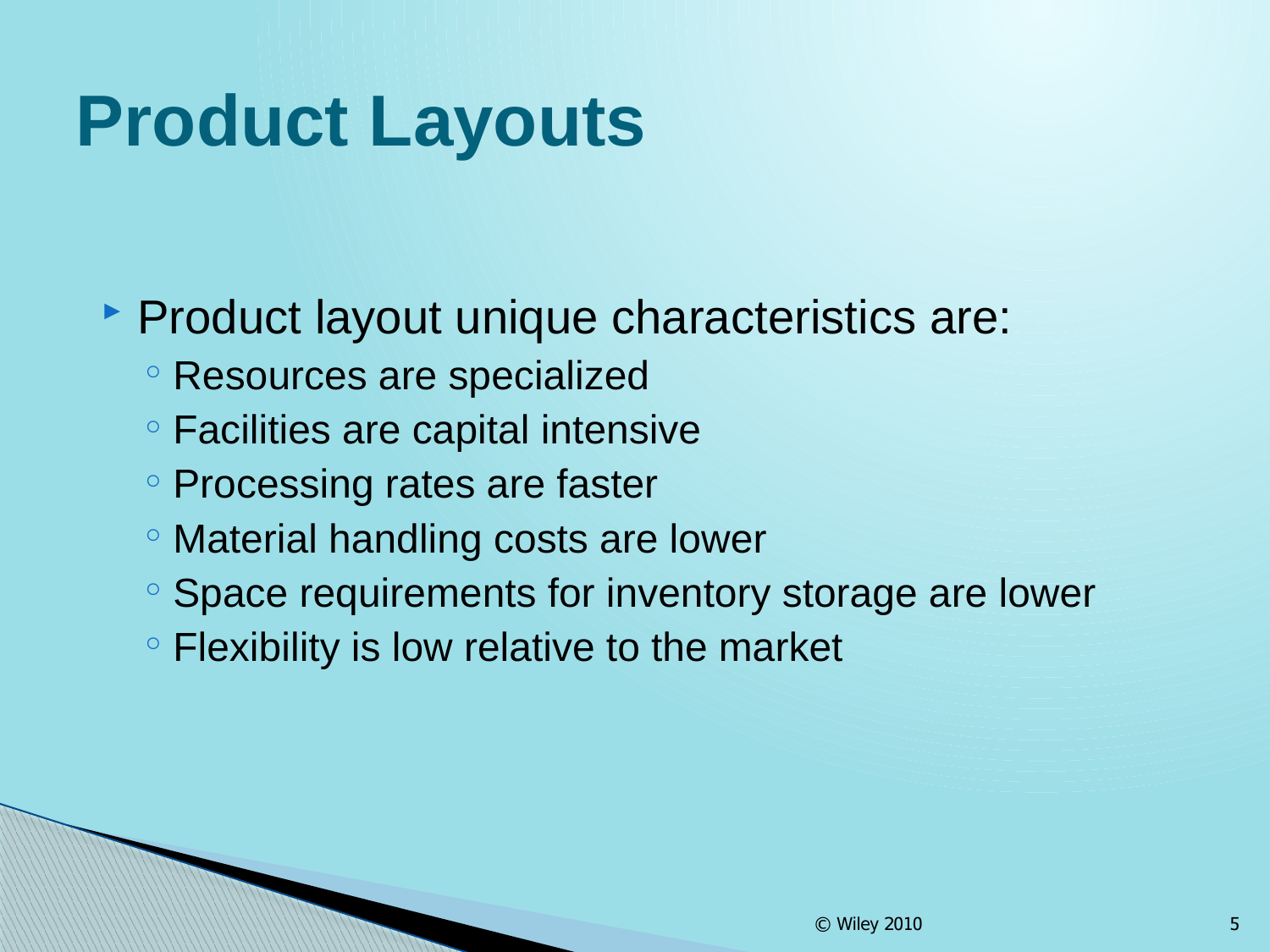

# Product Layouts
Product layout unique characteristics are:
Resources are specialized
Facilities are capital intensive
Processing rates are faster
Material handling costs are lower
Space requirements for inventory storage are lower
Flexibility is low relative to the market

© Wiley 2010
5